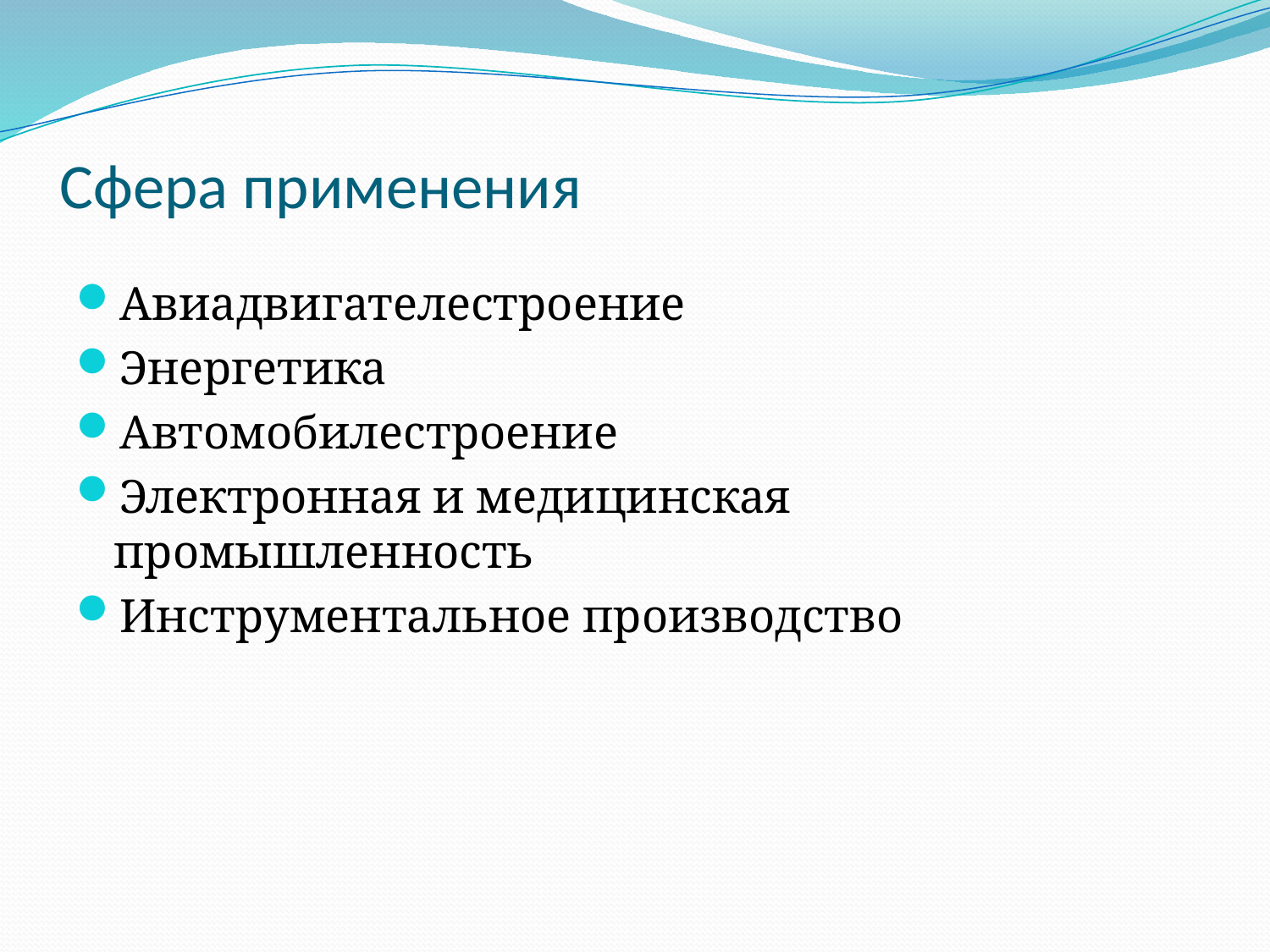

# Сфера применения
Авиадвигателестроение
Энергетика
Автомобилестроение
Электронная и медицинская промышленность
Инструментальное производство